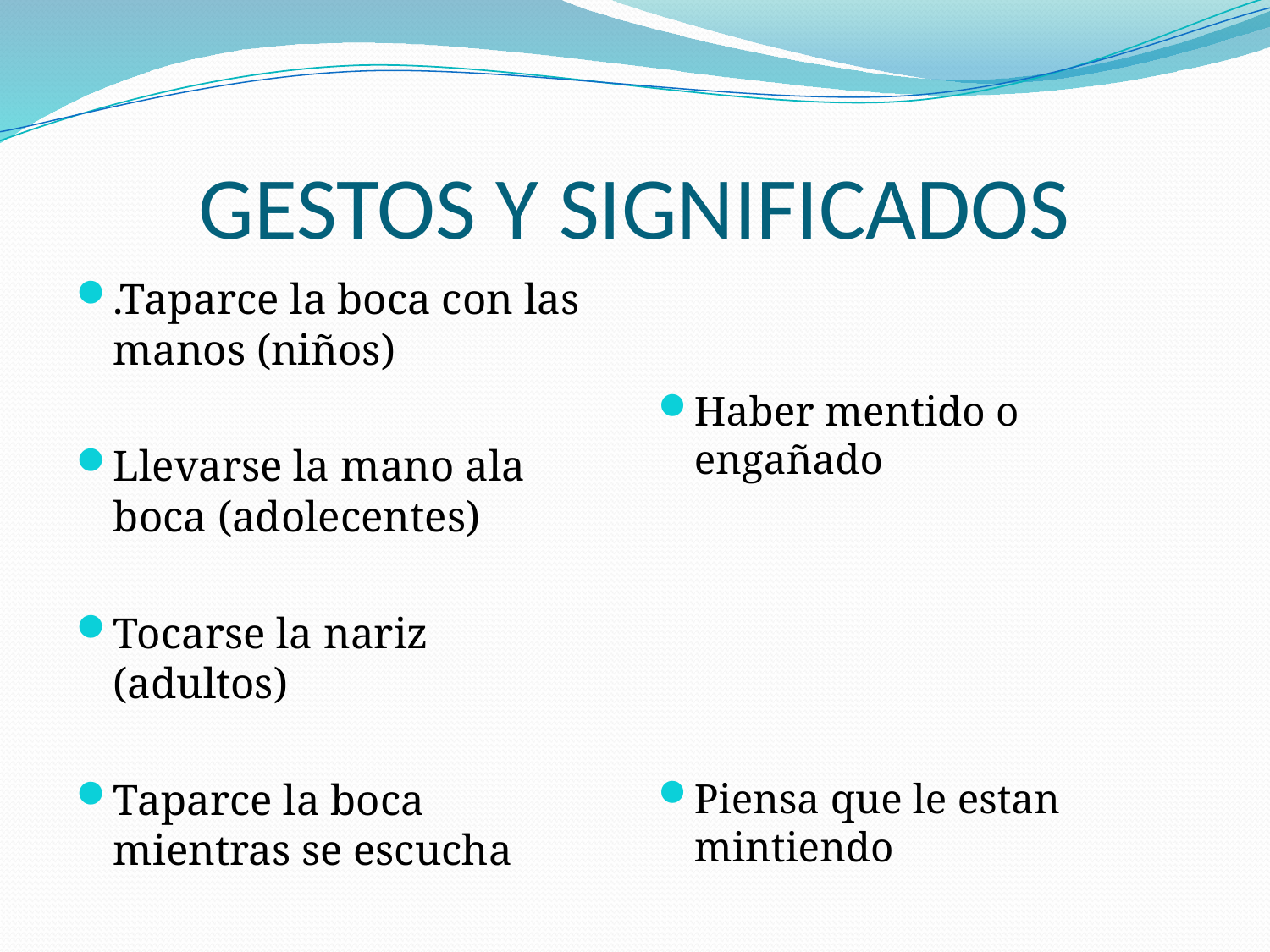

# GESTOS Y SIGNIFICADOS
.Taparce la boca con las manos (niños)

Llevarse la mano ala boca (adolecentes)

Tocarse la nariz (adultos)

Taparce la boca mientras se escucha

Haber mentido o engañado

Piensa que le estan mintiendo